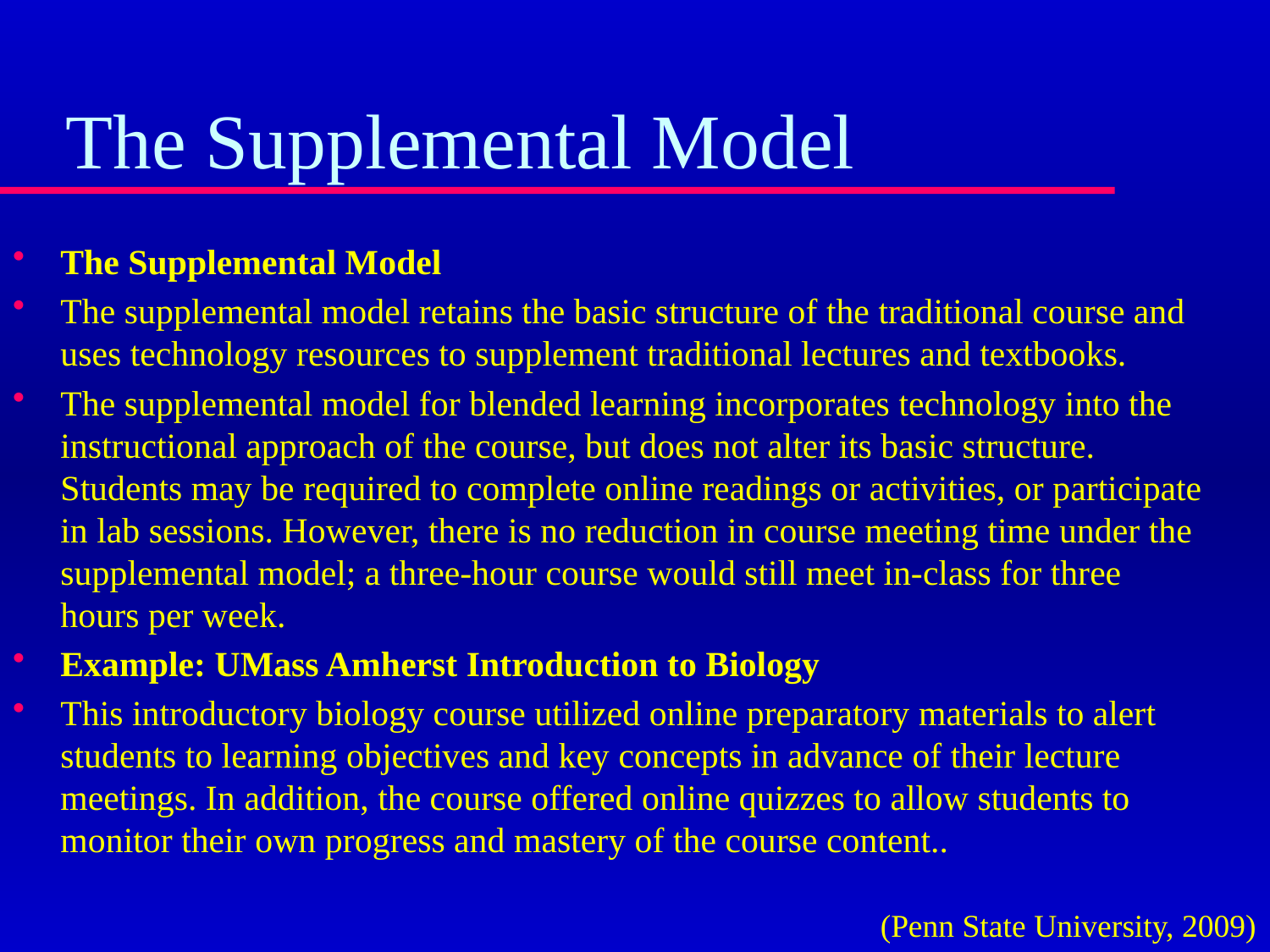

# The Supplemental Model
The Supplemental Model
The supplemental model retains the basic structure of the traditional course and uses technology resources to supplement traditional lectures and textbooks.
The supplemental model for blended learning incorporates technology into the instructional approach of the course, but does not alter its basic structure. Students may be required to complete online readings or activities, or participate in lab sessions. However, there is no reduction in course meeting time under the supplemental model; a three-hour course would still meet in-class for three hours per week.
Example: UMass Amherst Introduction to Biology
This introductory biology course utilized online preparatory materials to alert students to learning objectives and key concepts in advance of their lecture meetings. In addition, the course offered online quizzes to allow students to monitor their own progress and mastery of the course content..

(Penn State University, 2009)